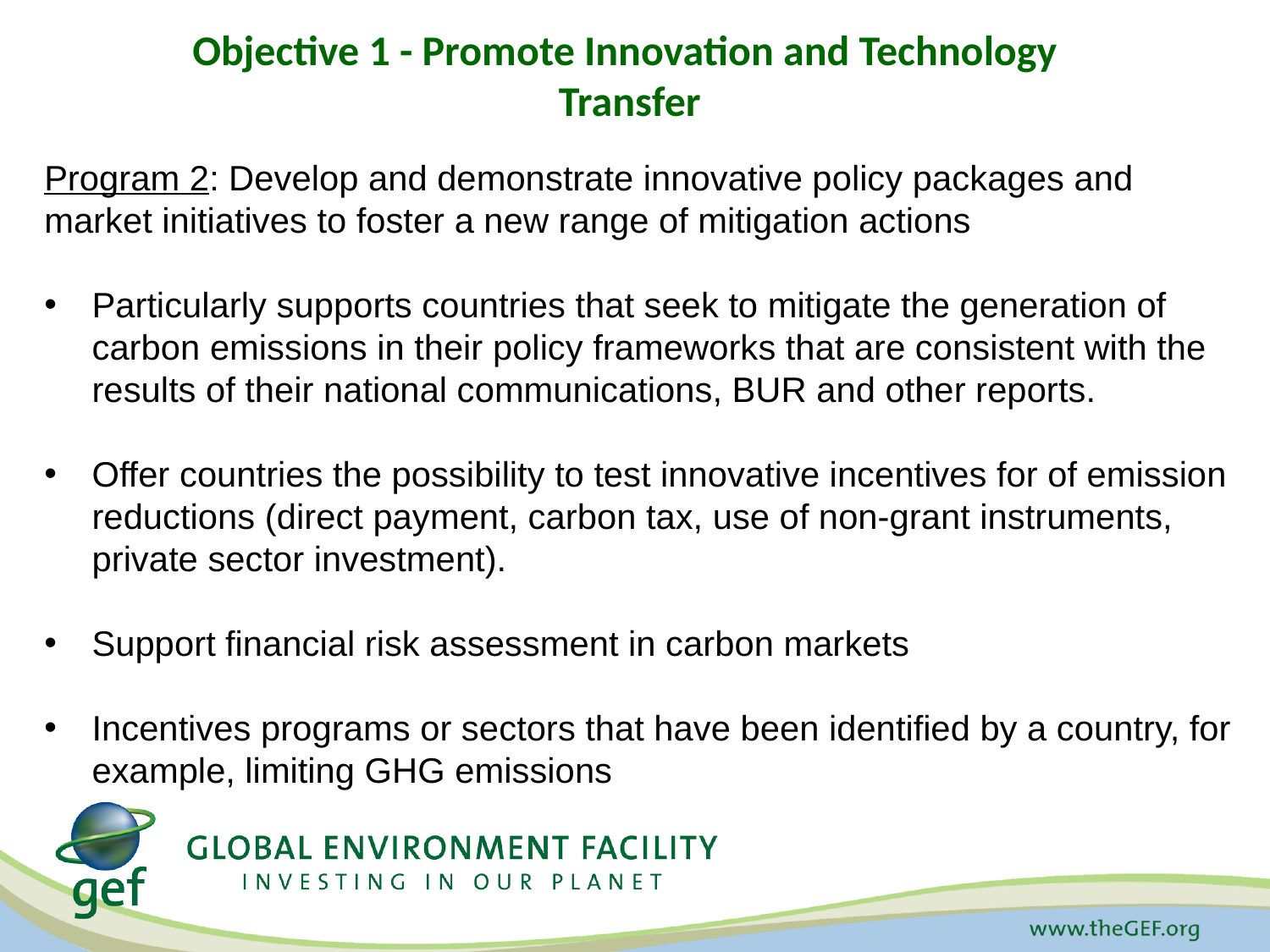

# Objective 1 - Promote Innovation and Technology Transfer
Program 2: Develop and demonstrate innovative policy packages and market initiatives to foster a new range of mitigation actions

Particularly supports countries that seek to mitigate the generation of carbon emissions in their policy frameworks that are consistent with the results of their national communications, BUR and other reports.

Offer countries the possibility to test innovative incentives for of emission reductions (direct payment, carbon tax, use of non-grant instruments, private sector investment).

Support financial risk assessment in carbon markets

Incentives programs or sectors that have been identified by a country, for example, limiting GHG emissions